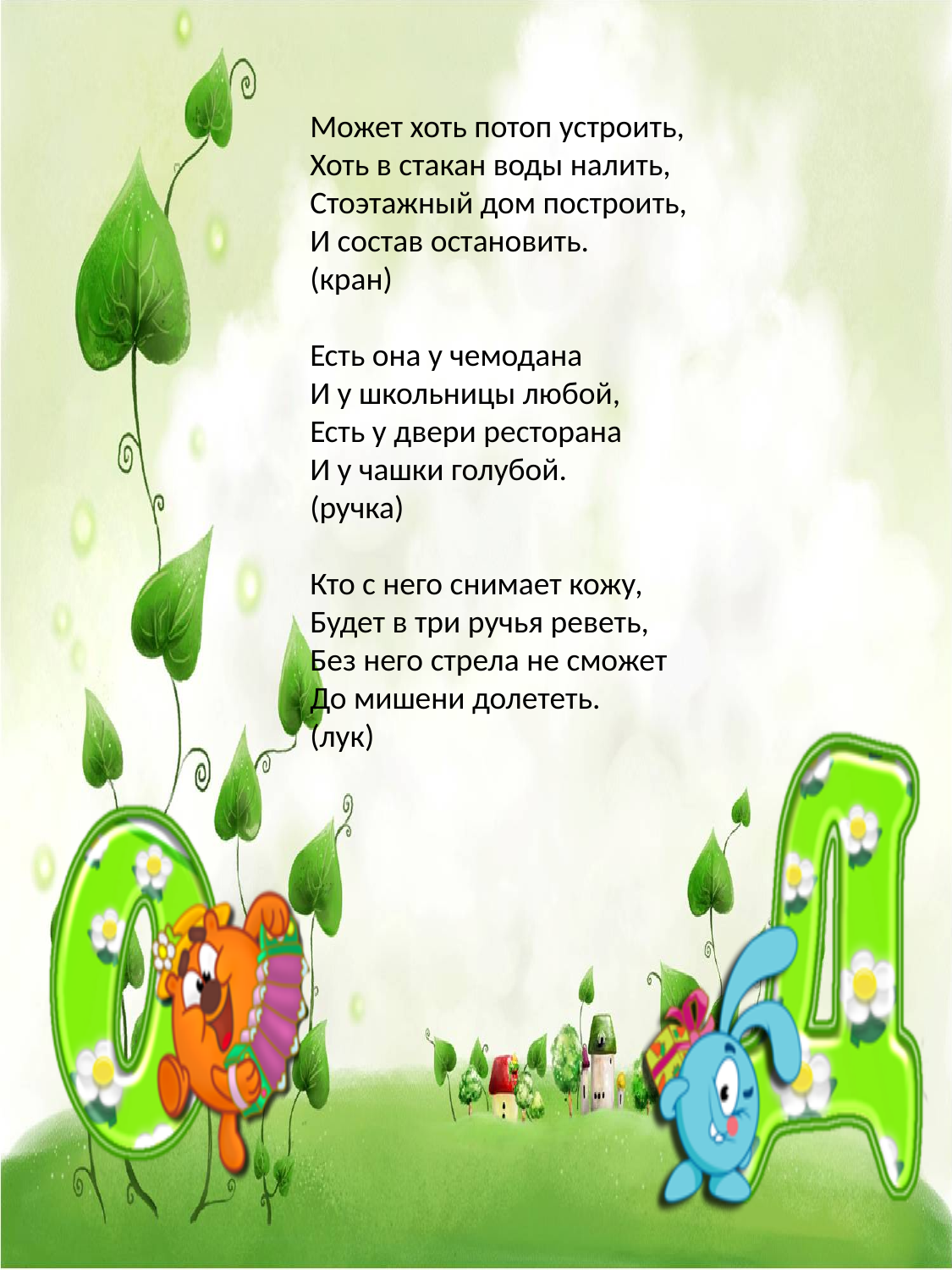

Может хоть потоп устроить,
Хоть в стакан воды налить,
Стоэтажный дом построить,
И состав остановить.
(кран)
Есть она у чемодана
И у школьницы любой,
Есть у двери ресторана
И у чашки голубой.
(ручка)
Кто с него снимает кожу,
Будет в три ручья реветь,
Без него стрела не сможет
До мишени долететь.
(лук)